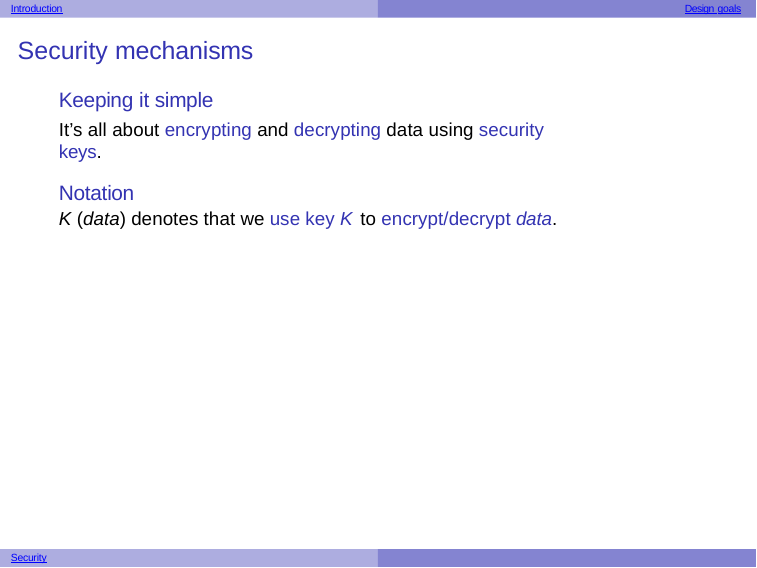

Introduction
Design goals
Security mechanisms
Keeping it simple
It’s all about encrypting and decrypting data using security keys.
Notation
K (data) denotes that we use key K to encrypt/decrypt data.

Security